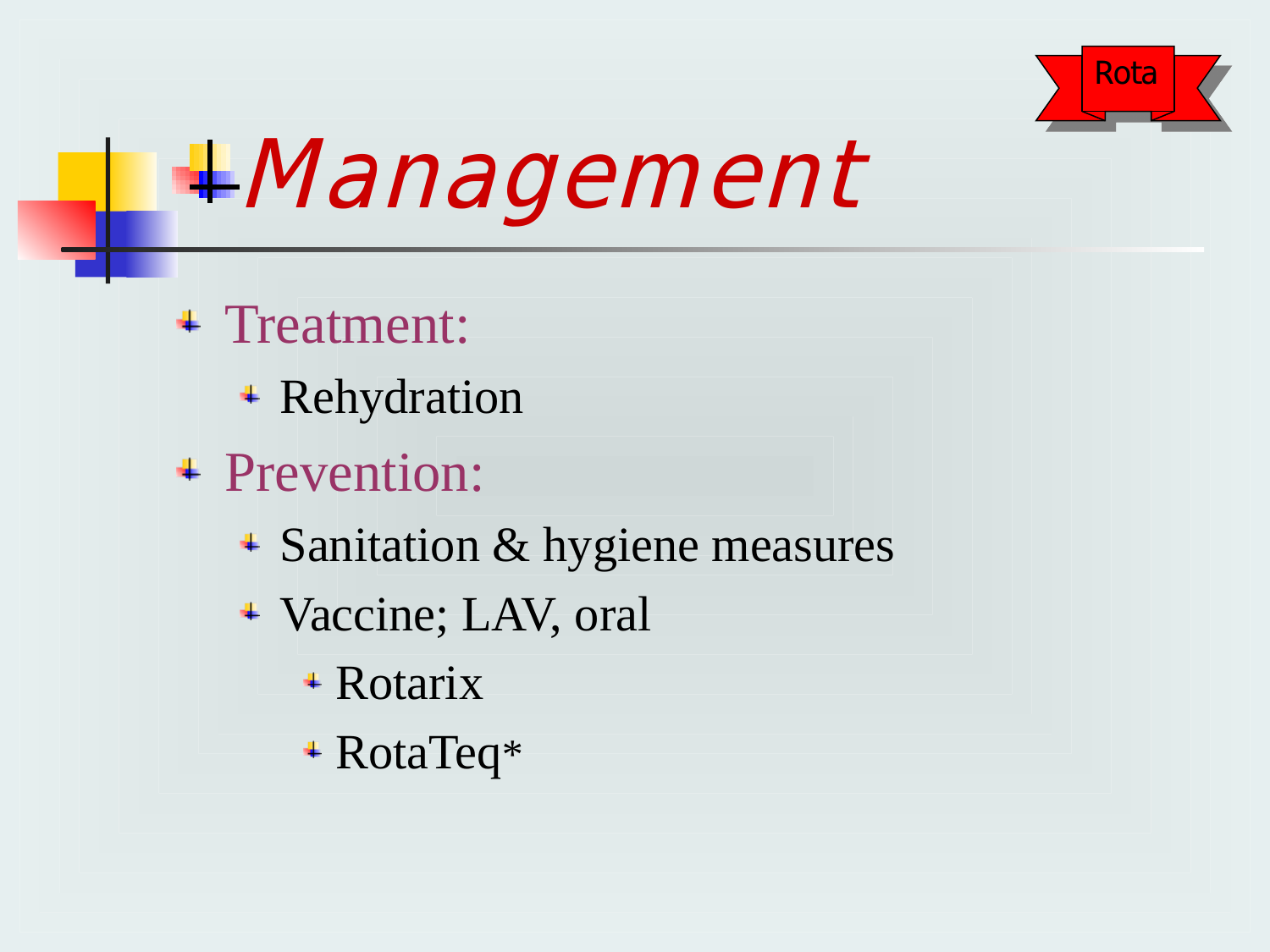

# Management
Rota
Treatment:
Rehydration
Prevention:
Sanitation & hygiene measures
Vaccine; LAV, oral
Rotarix
RotaTeq*